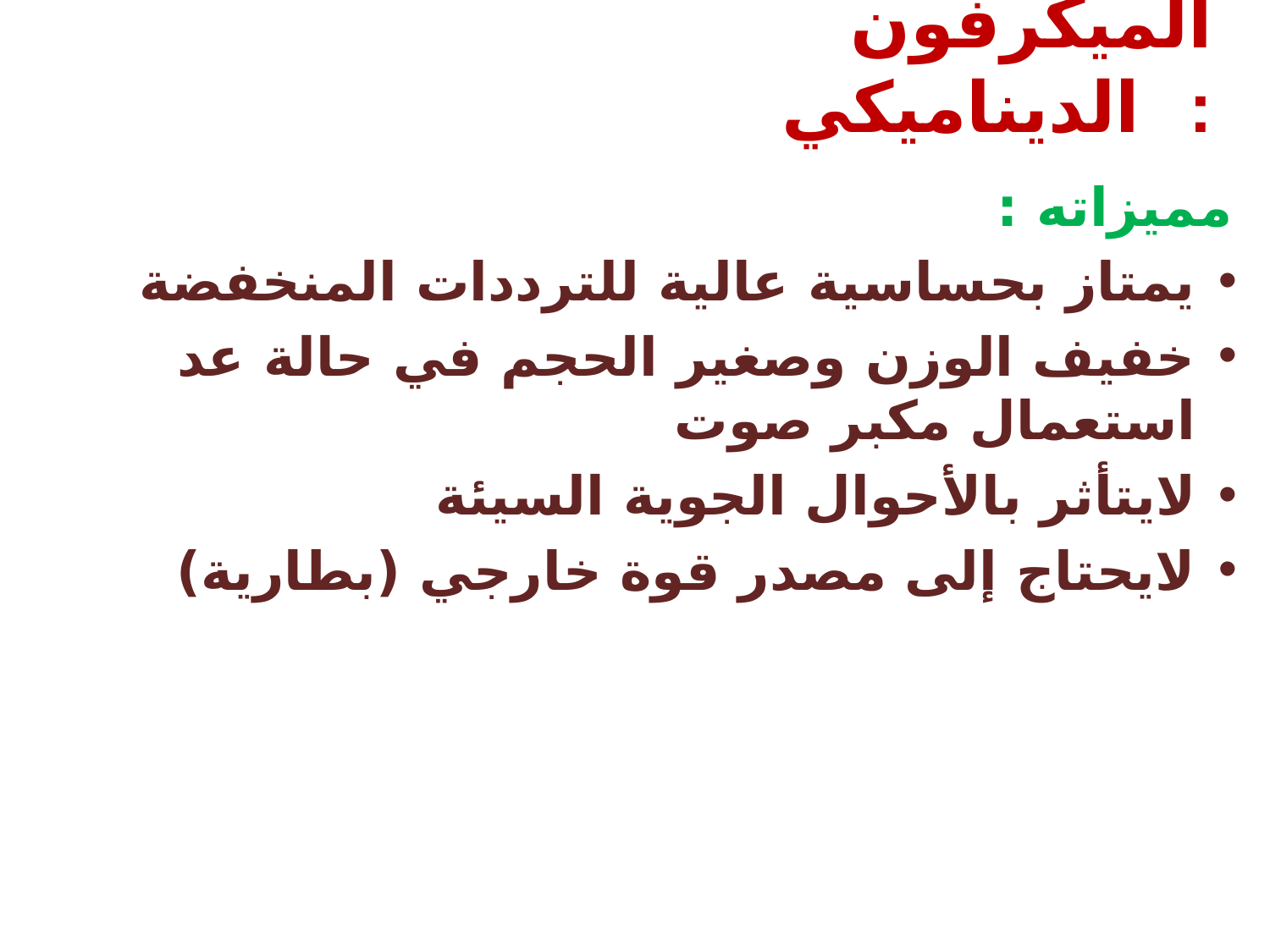

الميكرفون الديناميكي  :
مميزاته :
يمتاز بحساسية عالية للترددات المنخفضة
خفيف الوزن وصغير الحجم في حالة عد استعمال مكبر صوت
لايتأثر بالأحوال الجوية السيئة
لايحتاج إلى مصدر قوة خارجي (بطارية)